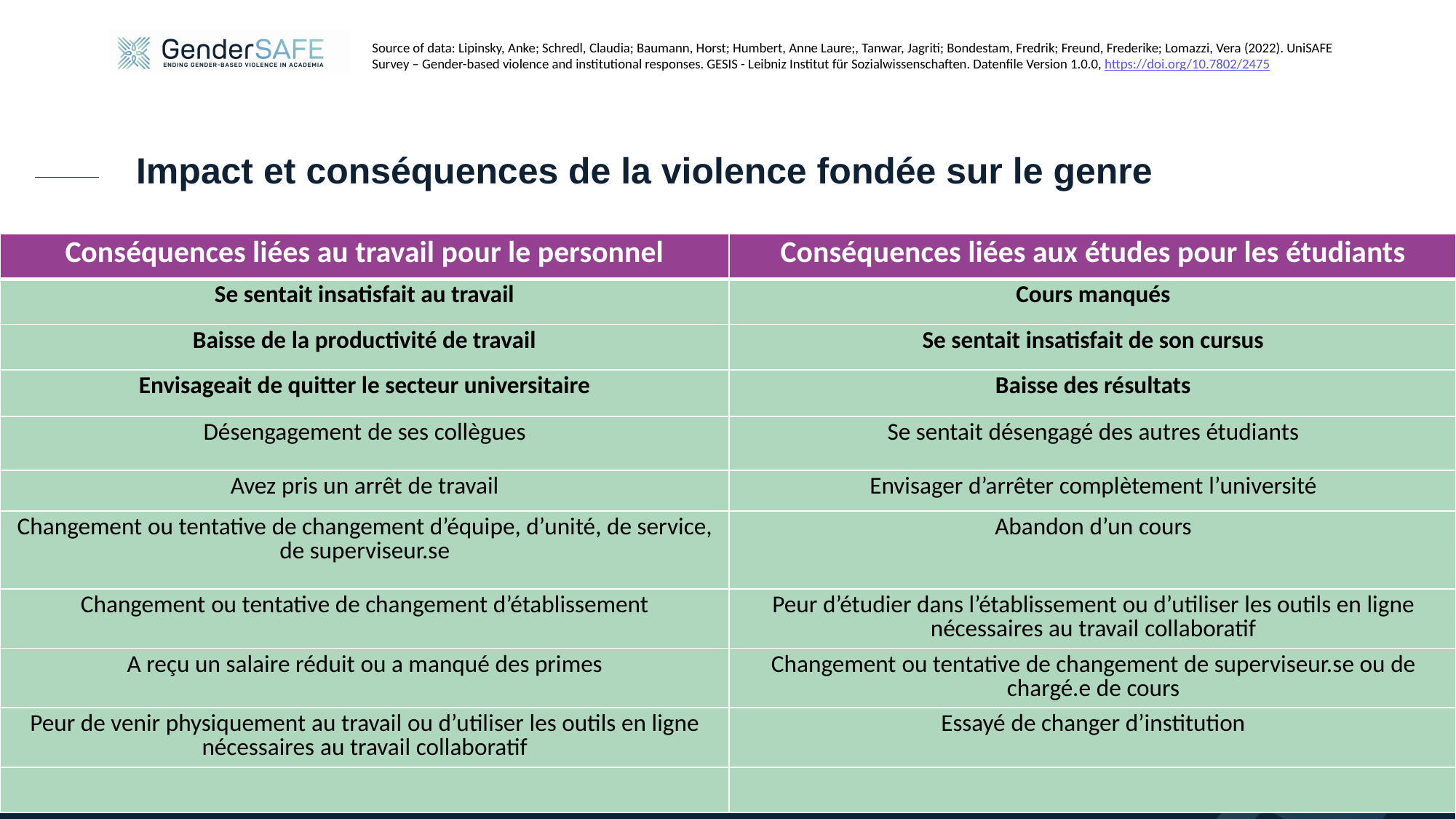

Source of data: Lipinsky, Anke; Schredl, Claudia; Baumann, Horst; Humbert, Anne Laure;, Tanwar, Jagriti; Bondestam, Fredrik; Freund, Frederike; Lomazzi, Vera (2022). UniSAFE Survey – Gender-based violence and institutional responses. GESIS - Leibniz Institut für Sozialwissenschaften. Datenfile Version 1.0.0, https://doi.org/10.7802/2475
Impact et conséquences de la violence fondée sur le genre
| Conséquences liées au travail pour le personnel | Conséquences liées aux études pour les étudiants |
| --- | --- |
| Se sentait insatisfait au travail | Cours manqués |
| Baisse de la productivité de travail | Se sentait insatisfait de son cursus |
| Envisageait de quitter le secteur universitaire | Baisse des résultats |
| Désengagement de ses collègues | Se sentait désengagé des autres étudiants |
| Avez pris un arrêt de travail | Envisager d’arrêter complètement l’université |
| Changement ou tentative de changement d’équipe, d’unité, de service, de superviseur.se | Abandon d’un cours |
| Changement ou tentative de changement d’établissement | Peur d’étudier dans l’établissement ou d’utiliser les outils en ligne nécessaires au travail collaboratif |
| A reçu un salaire réduit ou a manqué des primes | Changement ou tentative de changement de superviseur.se ou de chargé.e de cours |
| Peur de venir physiquement au travail ou d’utiliser les outils en ligne nécessaires au travail collaboratif | Essayé de changer d’institution |
|  |  |